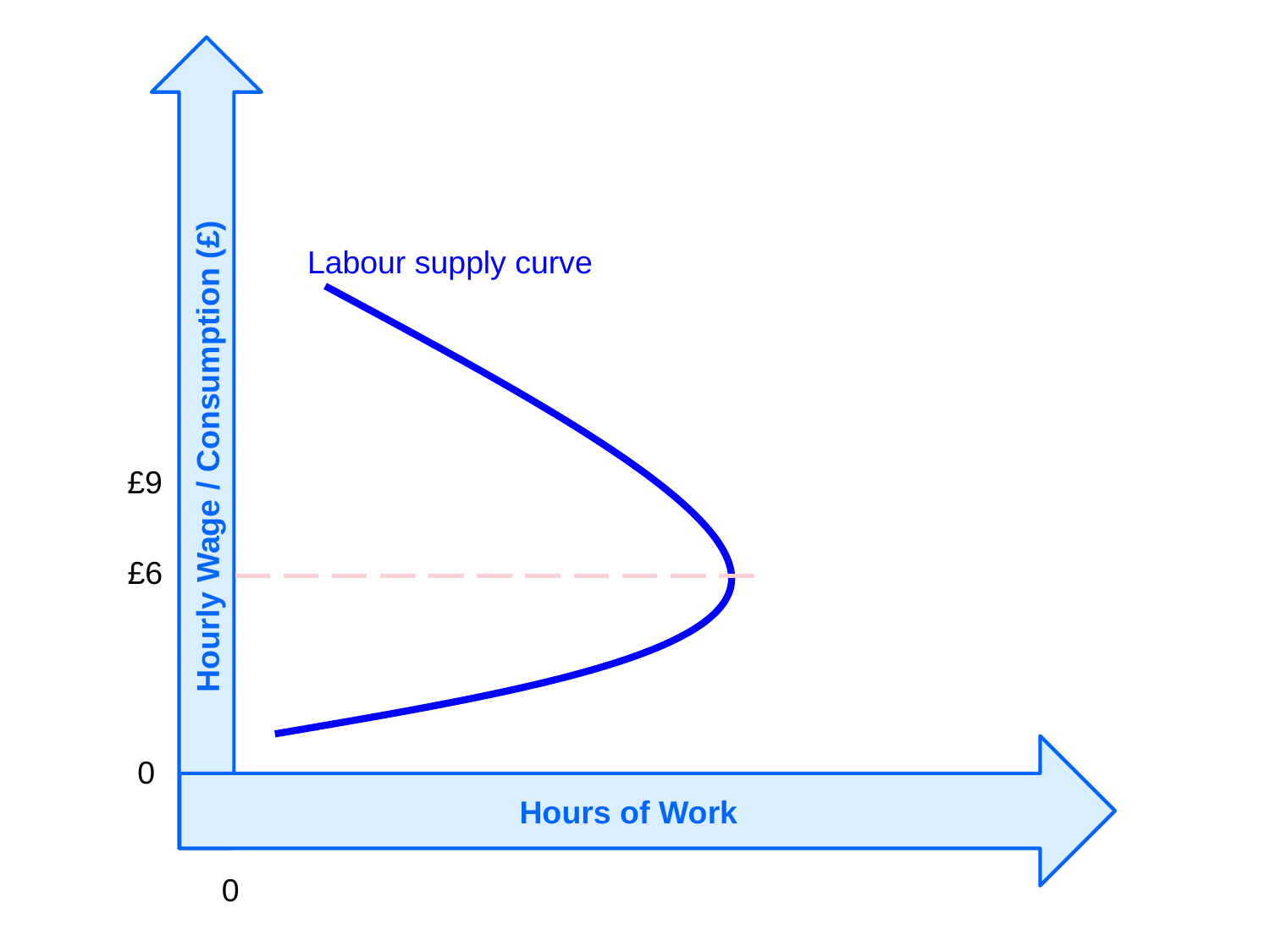

Hourly Wage / Consumption (£)
Labour supply curve

£9
£6
Hours of Work
0
0